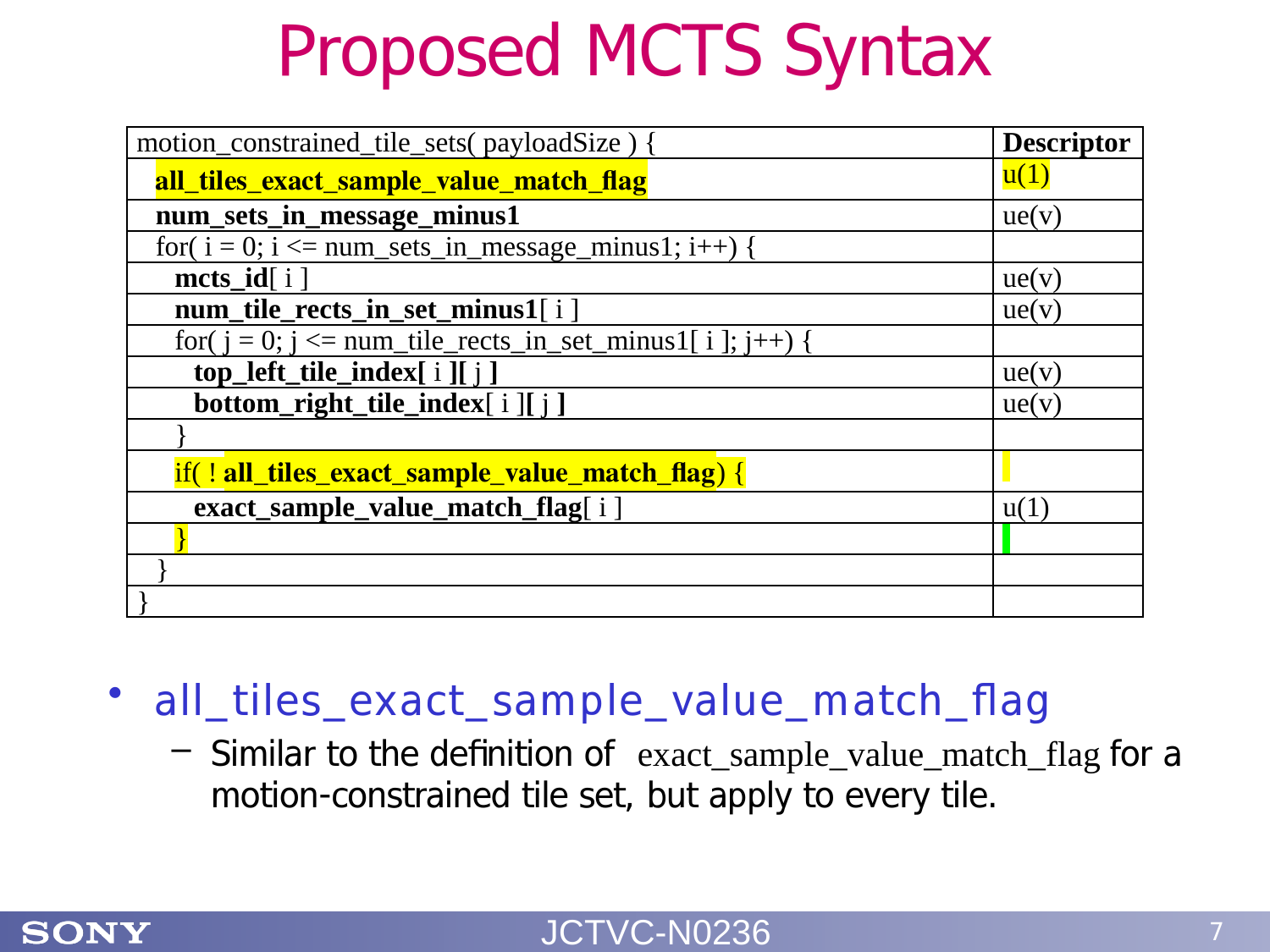

# Proposed MCTS Syntax
| motion\_constrained\_tile\_sets( payloadSize ) { | Descriptor |
| --- | --- |
| all\_tiles\_exact\_sample\_value\_match\_flag | u(1) |
| num\_sets\_in\_message\_minus1 | ue(v) |
| for( i = 0; i <= num\_sets\_in\_message\_minus1; i++) { |  |
| mcts\_id[ i ] | ue(v) |
| num\_tile\_rects\_in\_set\_minus1[ i ] | ue(v) |
| for( j = 0; j <= num\_tile\_rects\_in\_set\_minus1[ i ]; j++) { |  |
| top\_left\_tile\_index[ i ][ j ] | ue(v) |
| bottom\_right\_tile\_index[ i ][ j ] | ue(v) |
| } |  |
| if( ! all\_tiles\_exact\_sample\_value\_match\_flag) { |  |
| exact\_sample\_value\_match\_flag[ i ] | u(1) |
| } |  |
| } |  |
| } |  |
all_tiles_exact_sample_value_match_flag
Similar to the definition of  exact_sample_value_match_flag for a motion-constrained tile set, but apply to every tile.
JCTVC-N0236
7